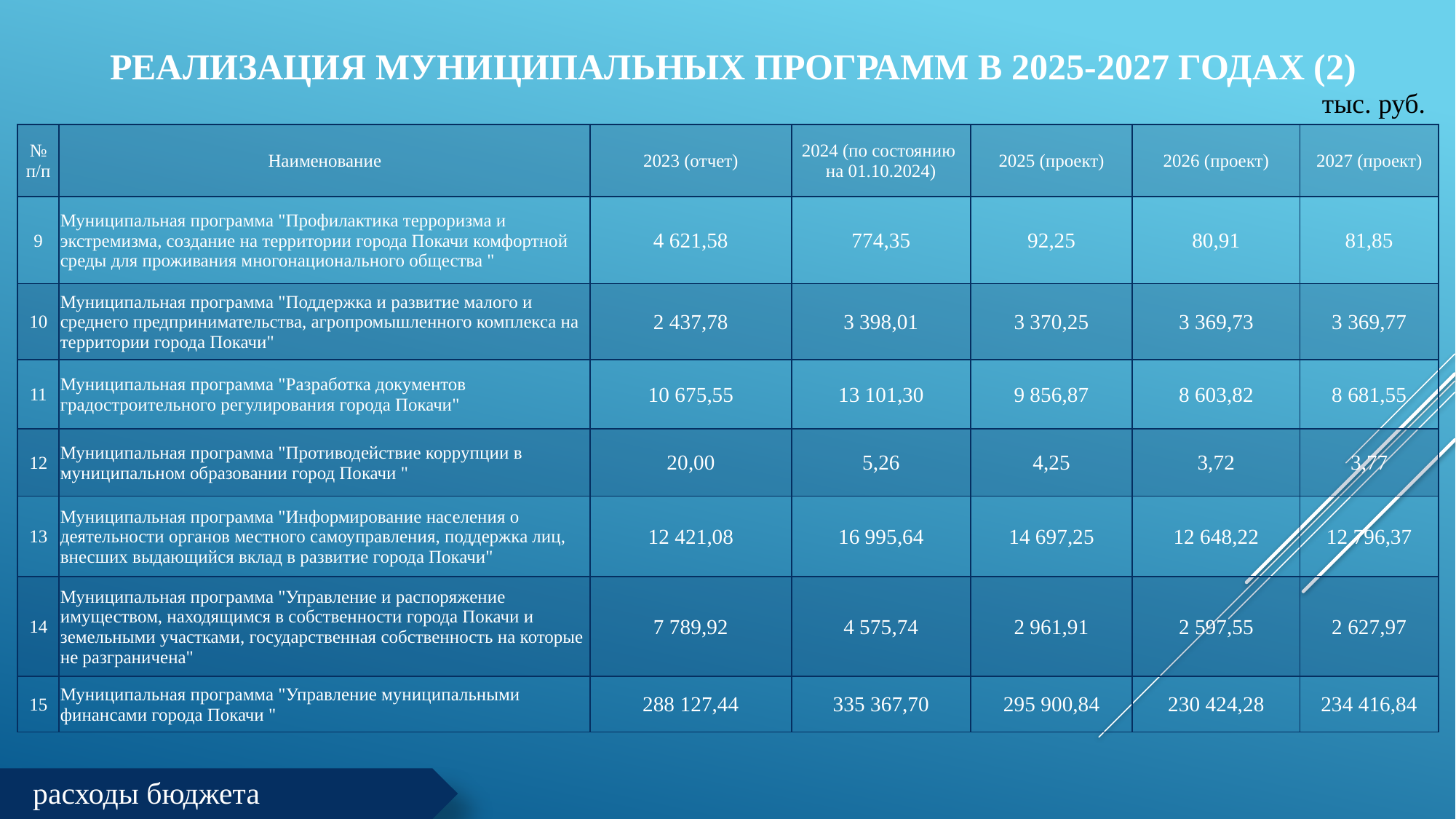

РЕАЛИЗАЦИЯ МУНИЦИПАЛЬНЫХ ПРОГРАММ В 2025-2027 ГОДАХ (2)
 тыс. руб.
| № п/п | Наименование | 2023 (отчет) | 2024 (по состоянию на 01.10.2024) | 2025 (проект) | 2026 (проект) | 2027 (проект) |
| --- | --- | --- | --- | --- | --- | --- |
| 9 | Муниципальная программа "Профилактика терроризма и экстремизма, создание на территории города Покачи комфортной среды для проживания многонационального общества " | 4 621,58 | 774,35 | 92,25 | 80,91 | 81,85 |
| 10 | Муниципальная программа "Поддержка и развитие малого и среднего предпринимательства, агропромышленного комплекса на территории города Покачи" | 2 437,78 | 3 398,01 | 3 370,25 | 3 369,73 | 3 369,77 |
| 11 | Муниципальная программа "Разработка документов градостроительного регулирования города Покачи" | 10 675,55 | 13 101,30 | 9 856,87 | 8 603,82 | 8 681,55 |
| 12 | Муниципальная программа "Противодействие коррупции в муниципальном образовании город Покачи " | 20,00 | 5,26 | 4,25 | 3,72 | 3,77 |
| 13 | Муниципальная программа "Информирование населения о деятельности органов местного самоуправления, поддержка лиц, внесших выдающийся вклад в развитие города Покачи" | 12 421,08 | 16 995,64 | 14 697,25 | 12 648,22 | 12 796,37 |
| 14 | Муниципальная программа "Управление и распоряжение имуществом, находящимся в собственности города Покачи и земельными участками, государственная собственность на которые не разграничена" | 7 789,92 | 4 575,74 | 2 961,91 | 2 597,55 | 2 627,97 |
| 15 | Муниципальная программа "Управление муниципальными финансами города Покачи " | 288 127,44 | 335 367,70 | 295 900,84 | 230 424,28 | 234 416,84 |

расходы бюджета